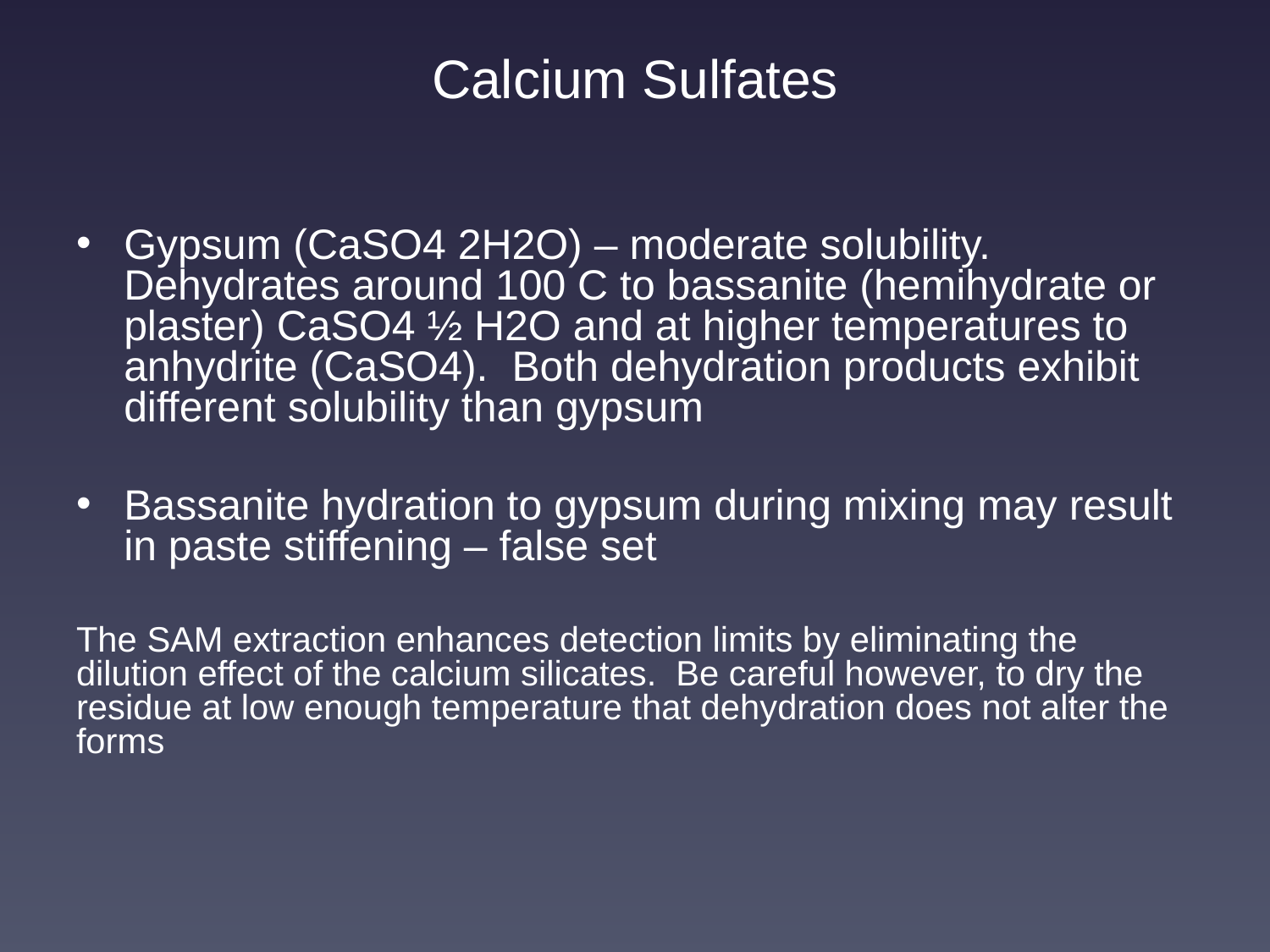

# Calcium Sulfates
Gypsum (CaSO4 2H2O) – moderate solubility.  Dehydrates around 100 C to bassanite (hemihydrate or plaster) CaSO4 ½ H2O and at higher temperatures to anhydrite (CaSO4).  Both dehydration products exhibit different solubility than gypsum

Bassanite hydration to gypsum during mixing may result in paste stiffening – false set

The SAM extraction enhances detection limits by eliminating the dilution effect of the calcium silicates.  Be careful however, to dry the residue at low enough temperature that dehydration does not alter the forms